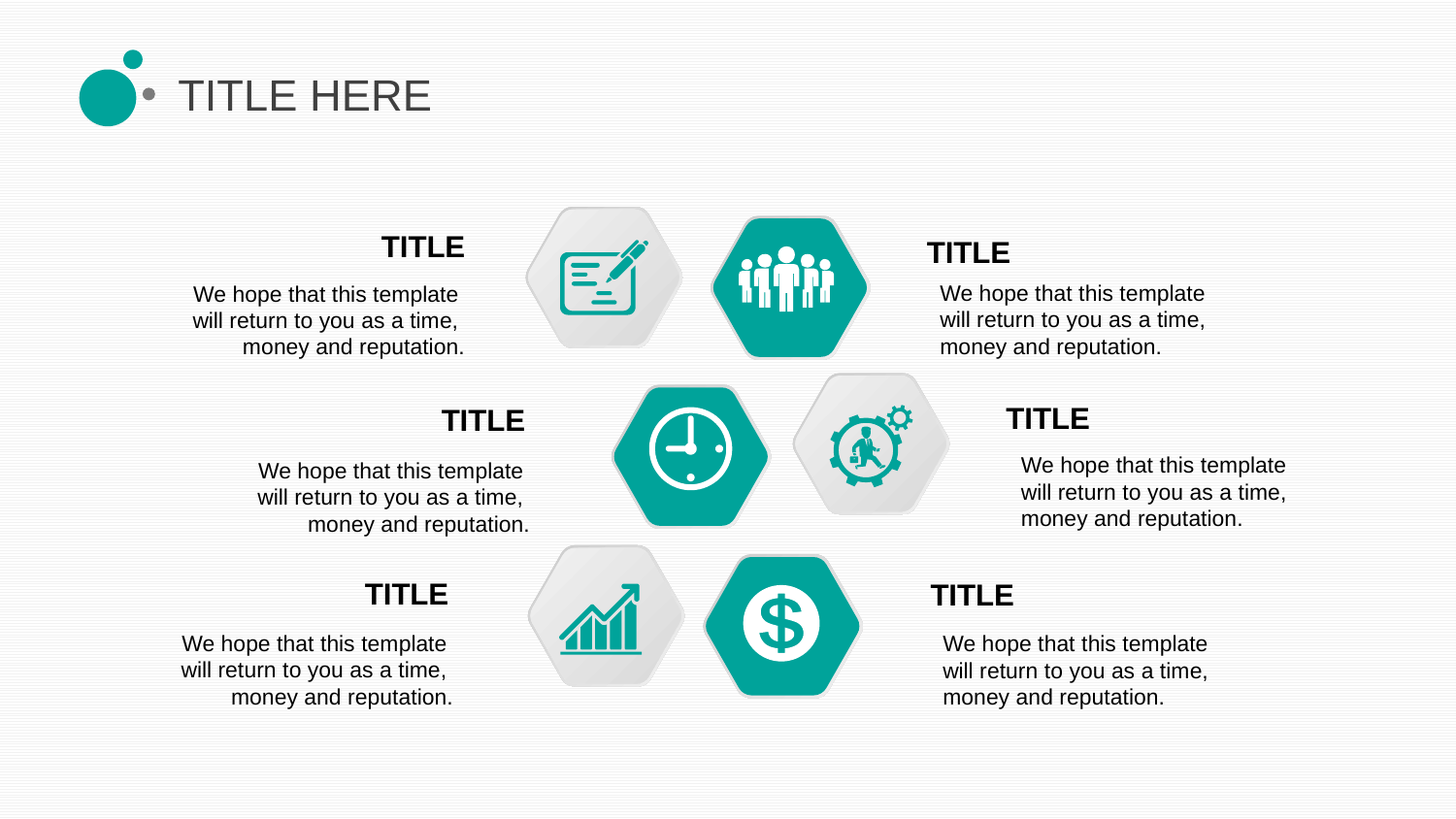

TITLE HERE

TITLE
TITLE
We hope that this template
will return to you as a time,
money and reputation.
We hope that this template
will return to you as a time,
money and reputation.

TITLE
TITLE
We hope that this template
will return to you as a time,
money and reputation.
We hope that this template
will return to you as a time,
money and reputation.

TITLE
TITLE
We hope that this template
will return to you as a time,
money and reputation.
We hope that this template
will return to you as a time,
money and reputation.